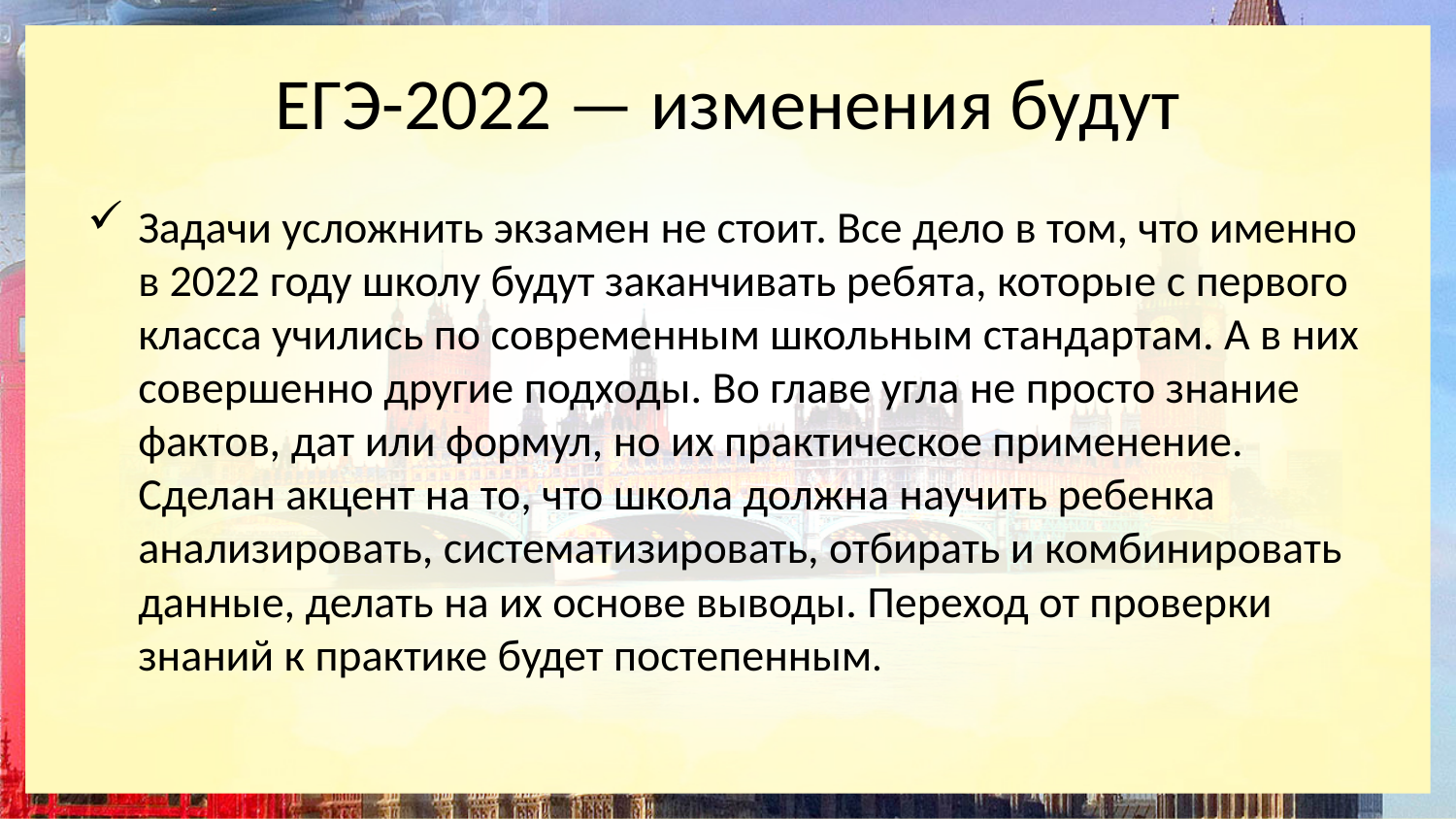

# ЕГЭ-2022 — изменения будут
Задачи усложнить экзамен не стоит. Все дело в том, что именно в 2022 году школу будут заканчивать ребята, которые с первого класса учились по современным школьным стандартам. А в них совершенно другие подходы. Во главе угла не просто знание фактов, дат или формул, но их практическое применение. Сделан акцент на то, что школа должна научить ребенка анализировать, систематизировать, отбирать и комбинировать данные, делать на их основе выводы. Переход от проверки знаний к практике будет постепенным.